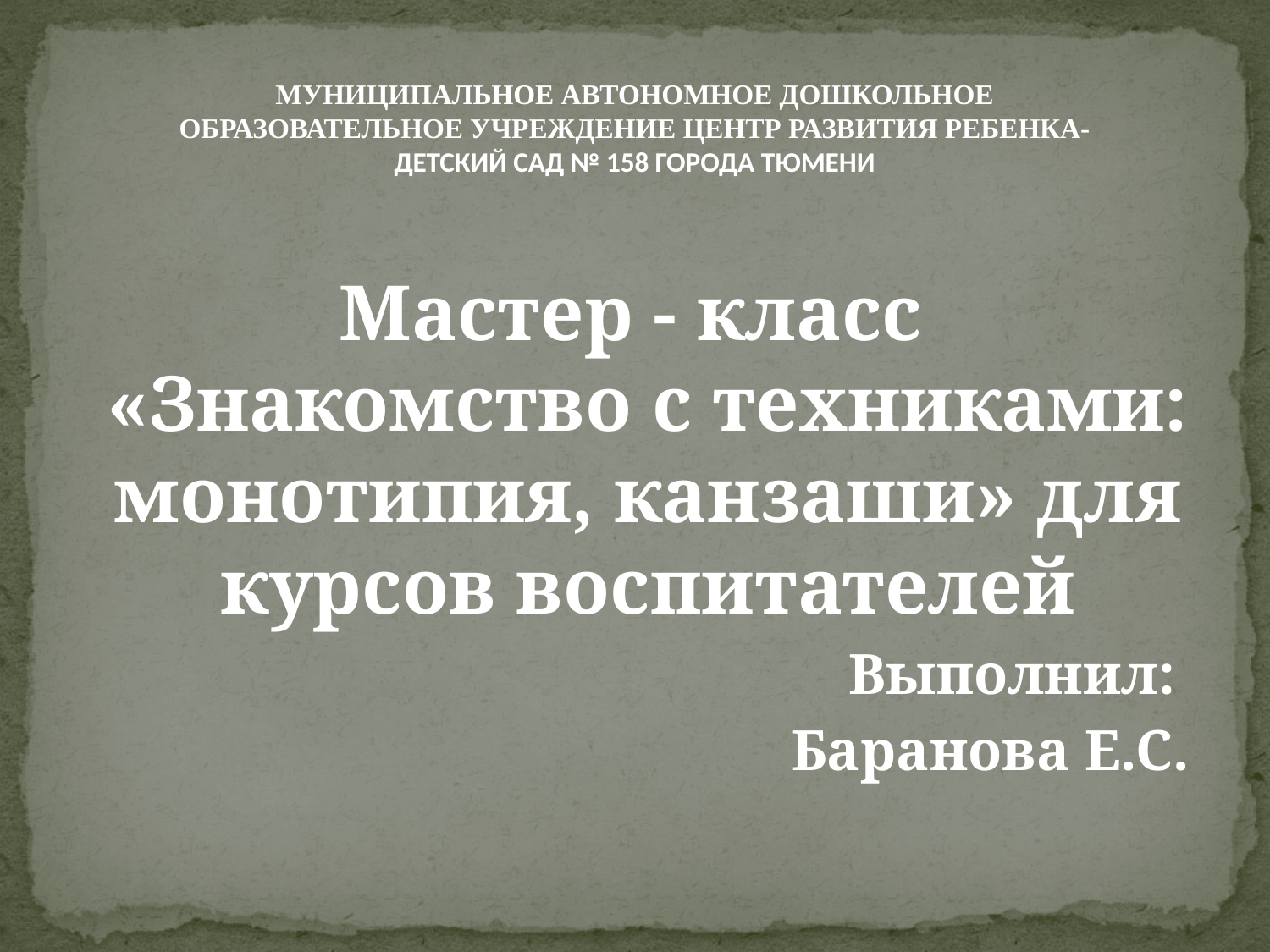

МУНИЦИПАЛЬНОЕ АВТОНОМНОЕ ДОШКОЛЬНОЕ
ОБРАЗОВАТЕЛЬНОЕ УЧРЕЖДЕНИЕ ЦЕНТР РАЗВИТИЯ РЕБЕНКА-
ДЕТСКИЙ САД № 158 ГОРОДА ТЮМЕНИ
Мастер - класс «Знакомство с техниками: монотипия, канзаши» для  курсов воспитателей
Выполнил:
Баранова Е.С.